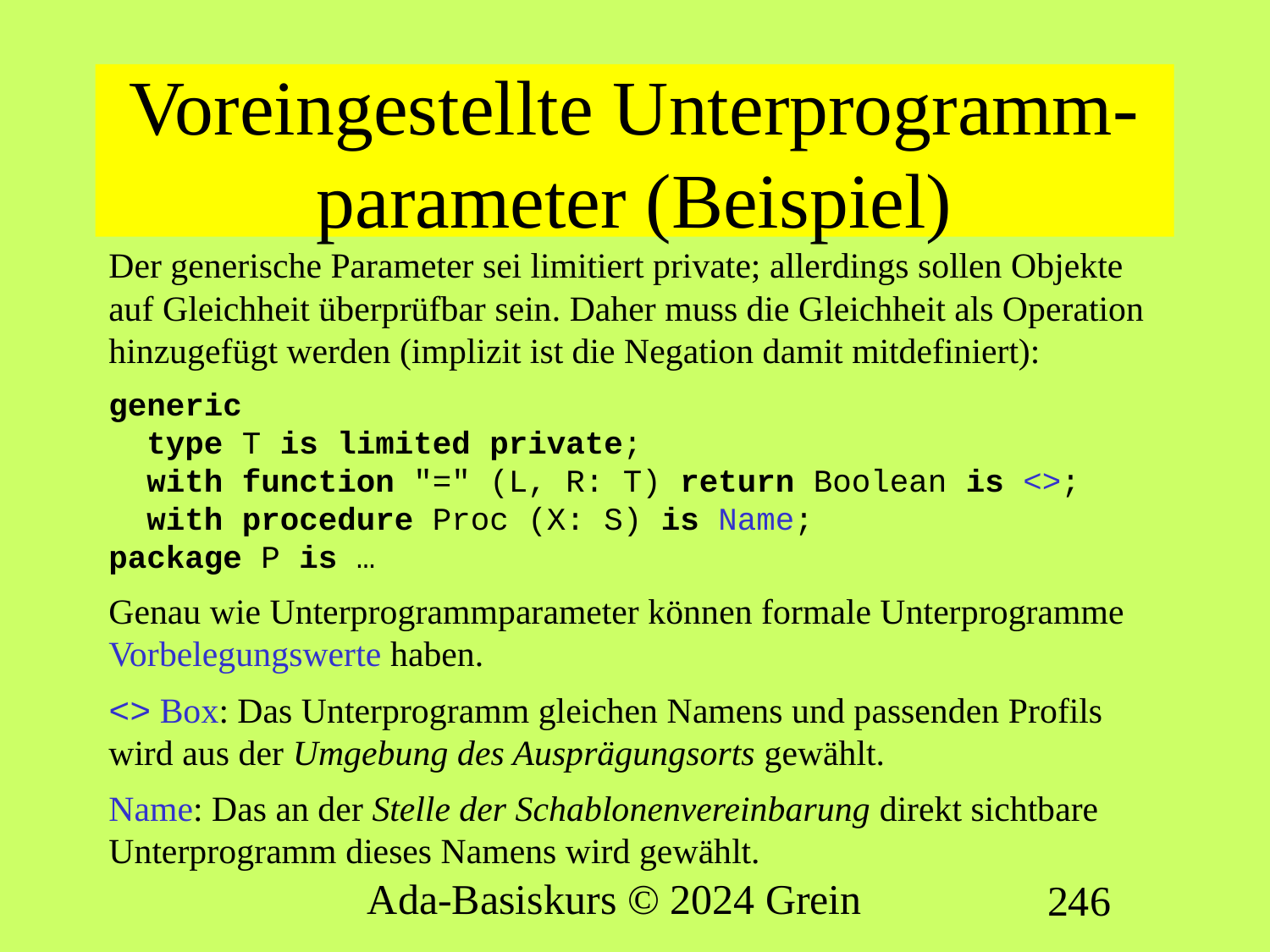

# Voreingestellte Unterprogramm-parameter (Beispiel)
Der generische Parameter sei limitiert private; allerdings sollen Objekte auf Gleichheit überprüfbar sein. Daher muss die Gleichheit als Operation hinzugefügt werden (implizit ist die Negation damit mitdefiniert):
generic
  type T is limited private;
  with function "=" (L, R: T) return Boolean is <>;
  with procedure Proc (X: S) is Name;
package P is …
Genau wie Unterprogrammparameter können formale Unterprogramme Vorbelegungswerte haben.
<> Box: Das Unterprogramm gleichen Namens und passenden Profils wird aus der Umgebung des Ausprägungsorts gewählt.
Name: Das an der Stelle der Schablonenvereinbarung direkt sichtbare Unterprogramm dieses Namens wird gewählt.
Ada-Basiskurs © 2024 Grein
246